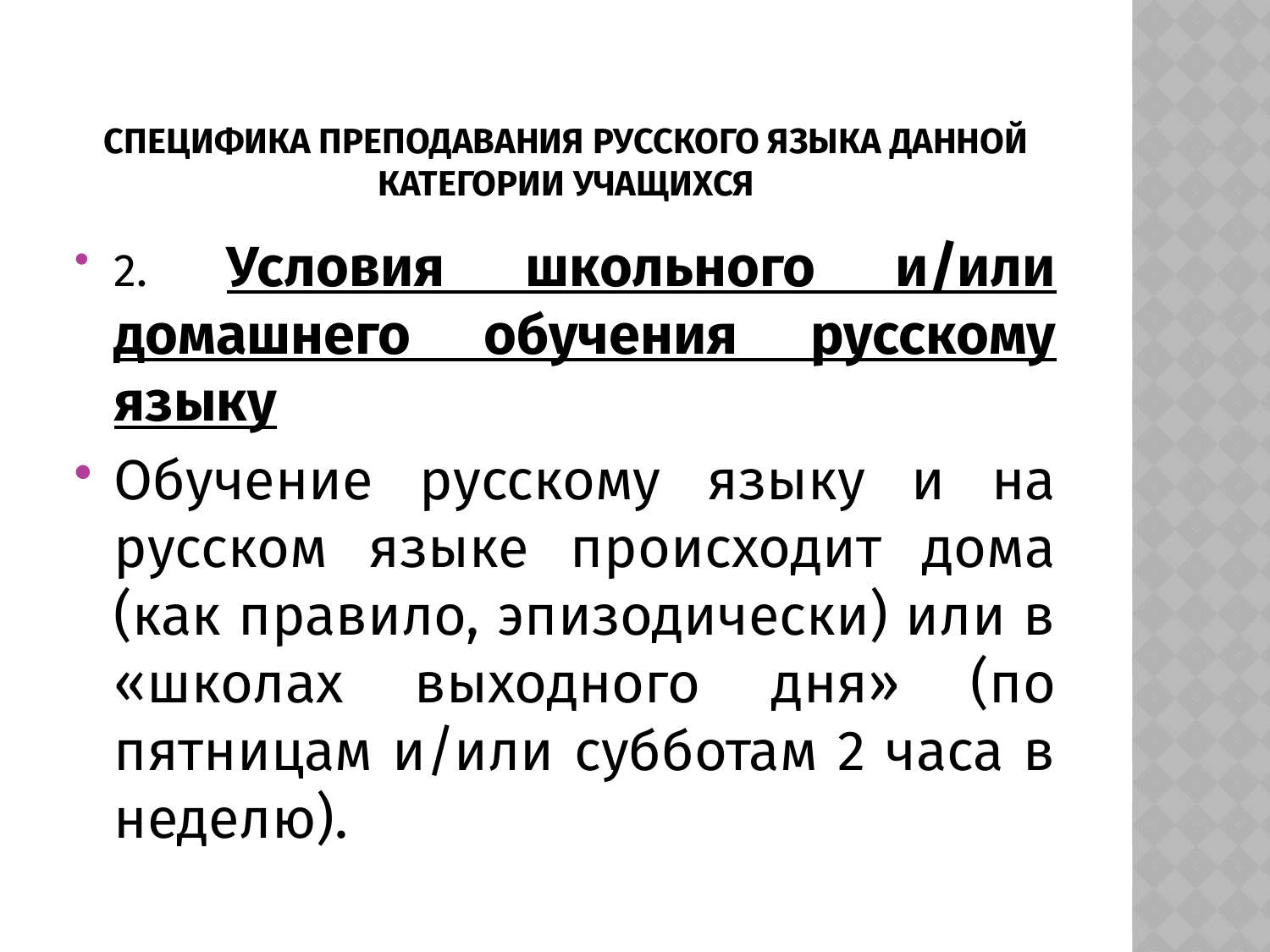

# специфика преподавания русского языка данной категории учащихся
2. Условия школьного и/или домашнего обучения русскому языку
Обучение русскому языку и на русском языке происходит дома (как правило, эпизодически) или в «школах выходного дня» (по пятницам и/или субботам 2 часа в неделю).